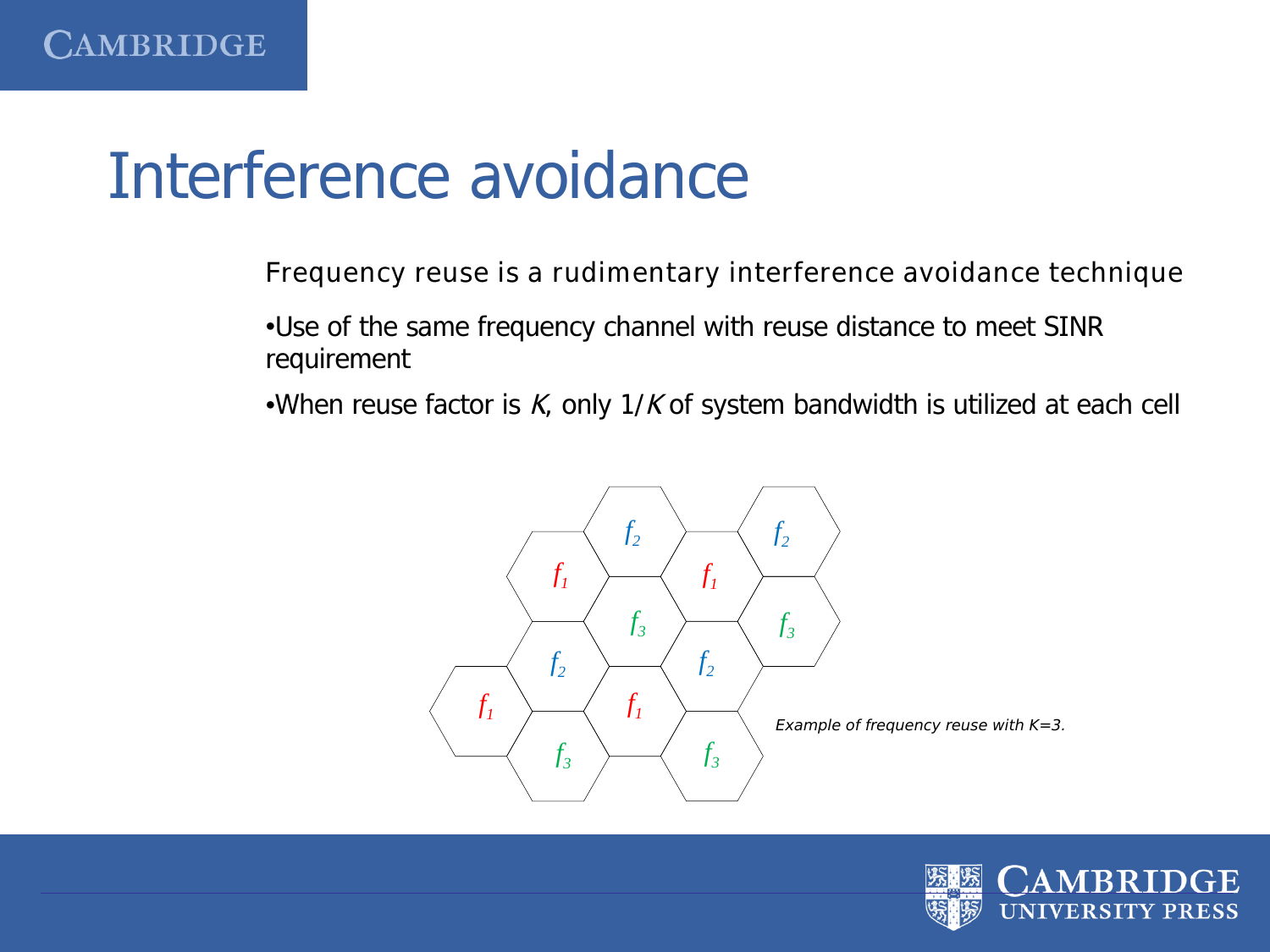

# Interference avoidance
Frequency reuse is a rudimentary interference avoidance technique
Use of the same frequency channel with reuse distance to meet SINR requirement
When reuse factor is K, only 1/K of system bandwidth is utilized at each cell

f2
f2

f1
f1

f3
f3

f2
f2

f1
f1

f3
f3
Example of frequency reuse with K=3.